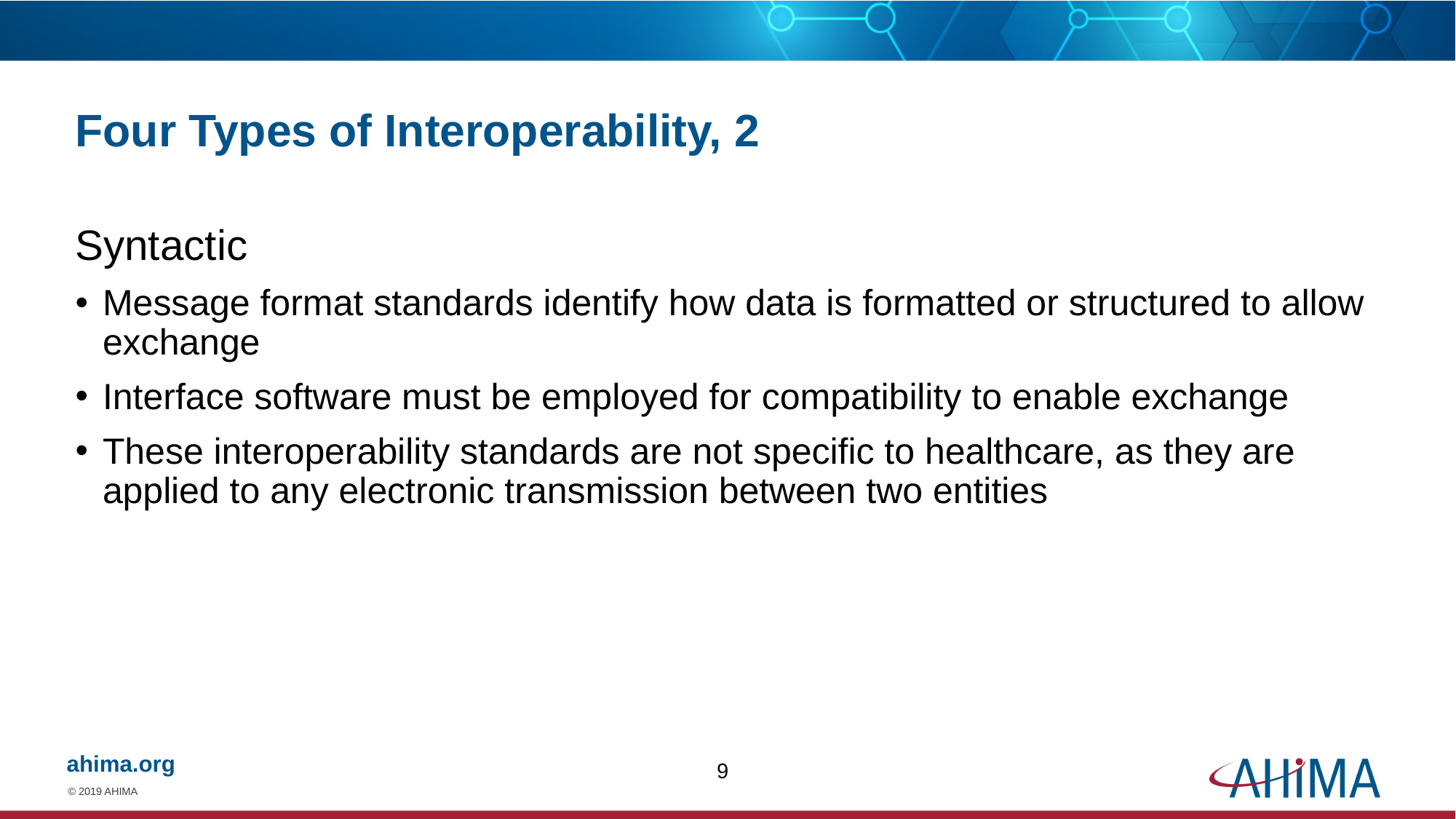

# Four Types of Interoperability, 2
Syntactic
Message format standards identify how data is formatted or structured to allow exchange
Interface software must be employed for compatibility to enable exchange
These interoperability standards are not specific to healthcare, as they are applied to any electronic transmission between two entities